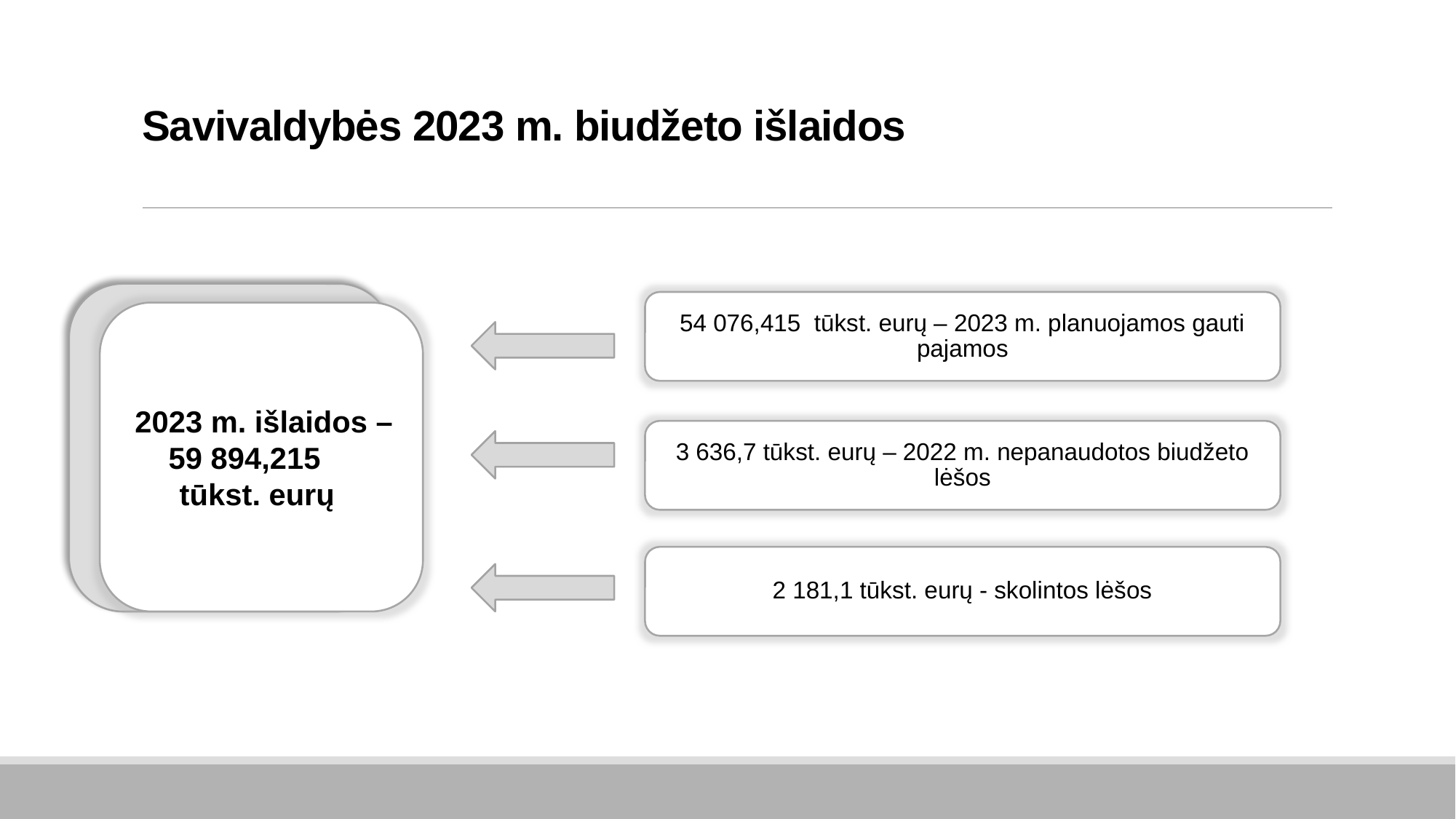

# Savivaldybės 2023 m. biudžeto išlaidos

54 076,415  tūkst. eurų – 2023 m. planuojamos gauti pajamos
 2023 m. išlaidos – 59 894,215     tūkst. eurų

3 636,7 tūkst. eurų – 2022 m. nepanaudotos biudžeto lėšos

2 181,1 tūkst. eurų - skolintos lėšos